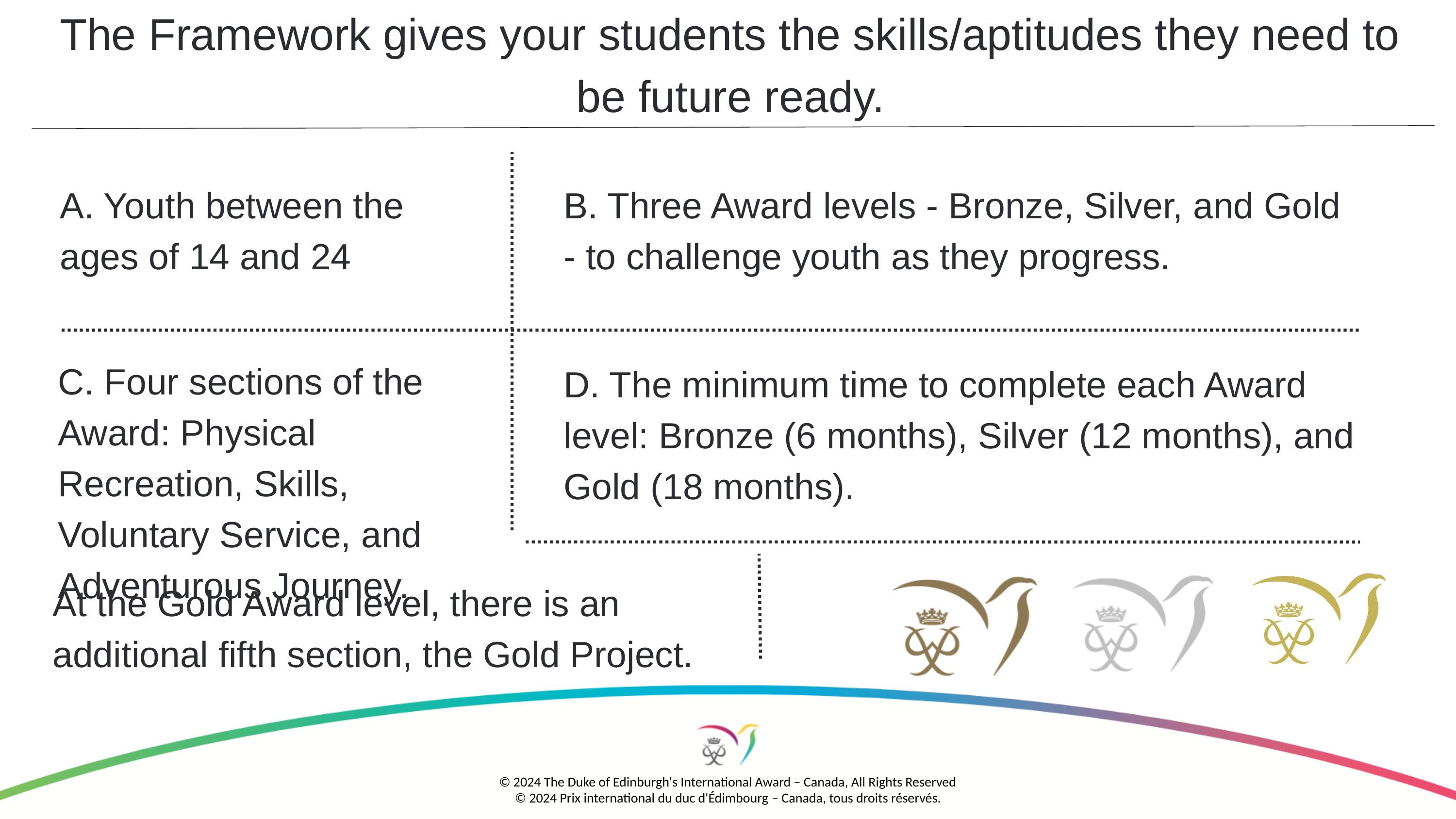

The Framework gives your students the skills/aptitudes they need to be future ready.

A. Youth between the ages of 14 and 24
B. Three Award levels - Bronze, Silver, and Gold - to challenge youth as they progress.

C. Four sections of the Award: Physical Recreation, Skills, Voluntary Service, and Adventurous Journey.
D. The minimum time to complete each Award level: Bronze (6 months), Silver (12 months), and Gold (18 months).

At the Gold Award level, there is an additional fifth section, the Gold Project.
© 2024 The Duke of Edinburgh's International Award – Canada, All Rights Reserved
© 2024 Prix international du duc d'Édimbourg – Canada, tous droits réservés.